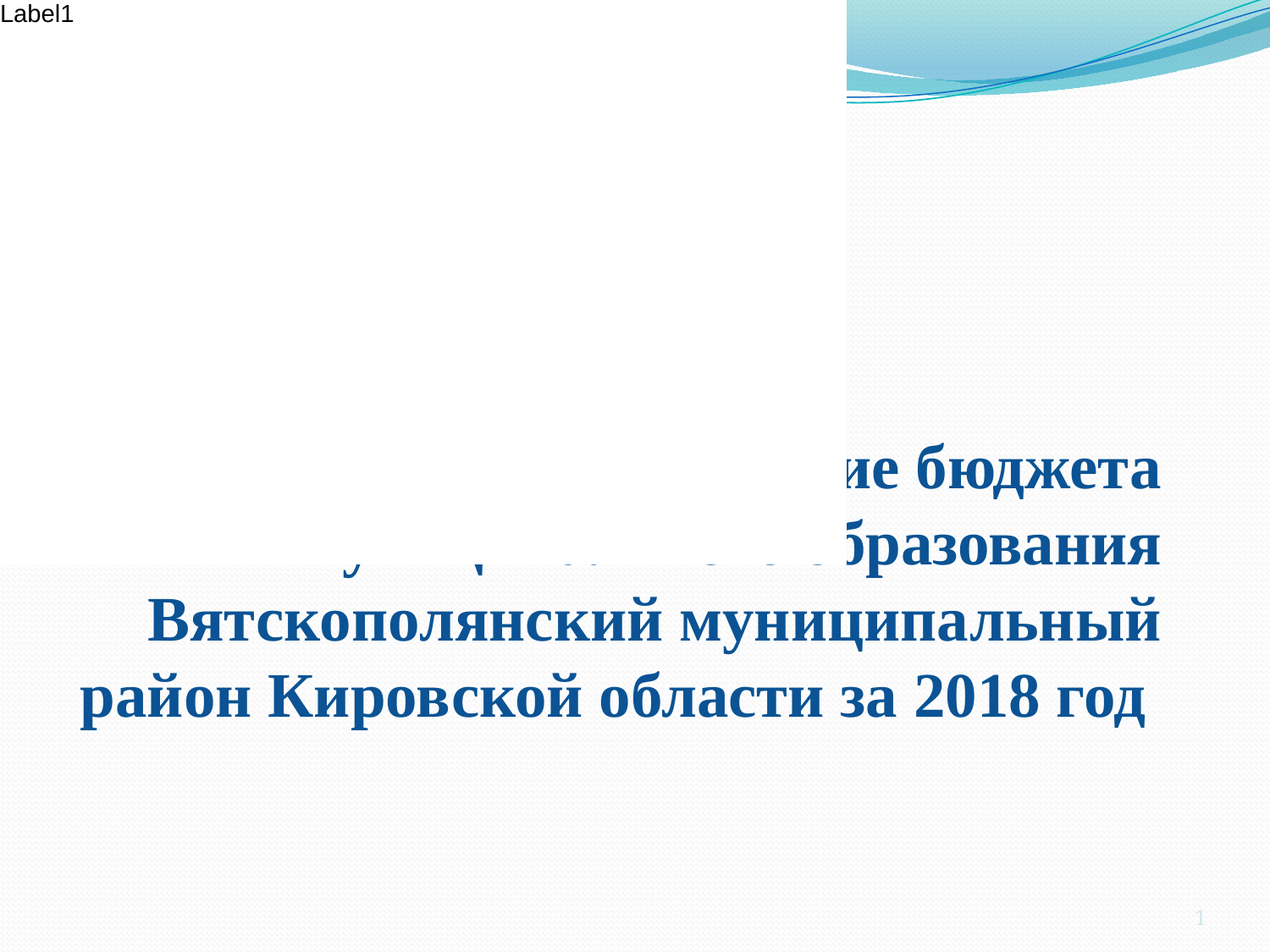

# Исполнение бюджета муниципального образования Вятскополянский муниципальный район Кировской области за 2018 год
1